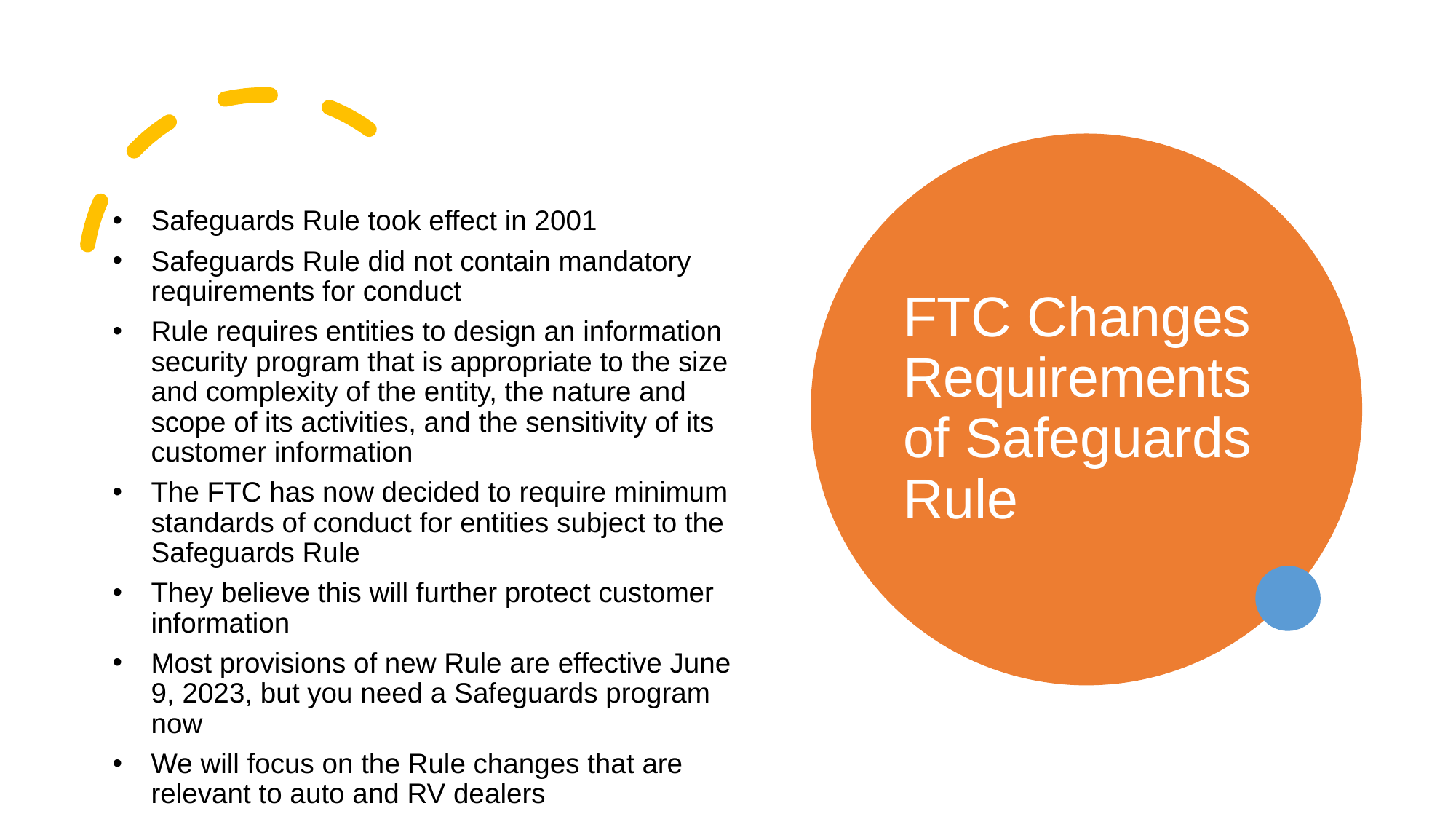

# FTC Changes Requirements of Safeguards Rule
Safeguards Rule took effect in 2001
Safeguards Rule did not contain mandatory requirements for conduct
Rule requires entities to design an information security program that is appropriate to the size and complexity of the entity, the nature and scope of its activities, and the sensitivity of its customer information
The FTC has now decided to require minimum standards of conduct for entities subject to the Safeguards Rule
They believe this will further protect customer information
Most provisions of new Rule are effective June 9, 2023, but you need a Safeguards program now
We will focus on the Rule changes that are relevant to auto and RV dealers